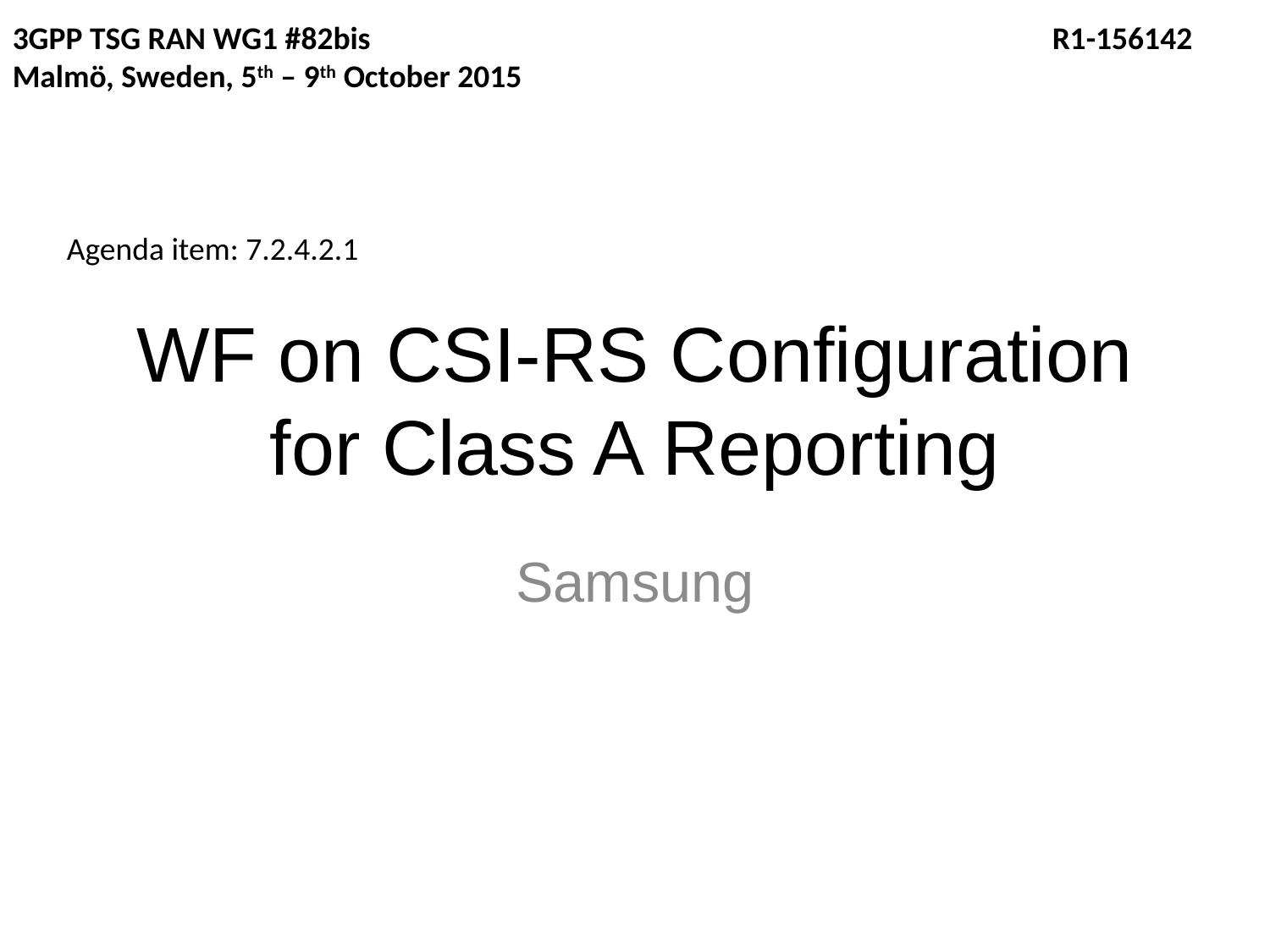

3GPP TSG RAN WG1 #82bis					                     R1-156142
Malmö, Sweden, 5th – 9th October 2015
Agenda item: 7.2.4.2.1
# WF on CSI-RS Configuration for Class A Reporting
Samsung